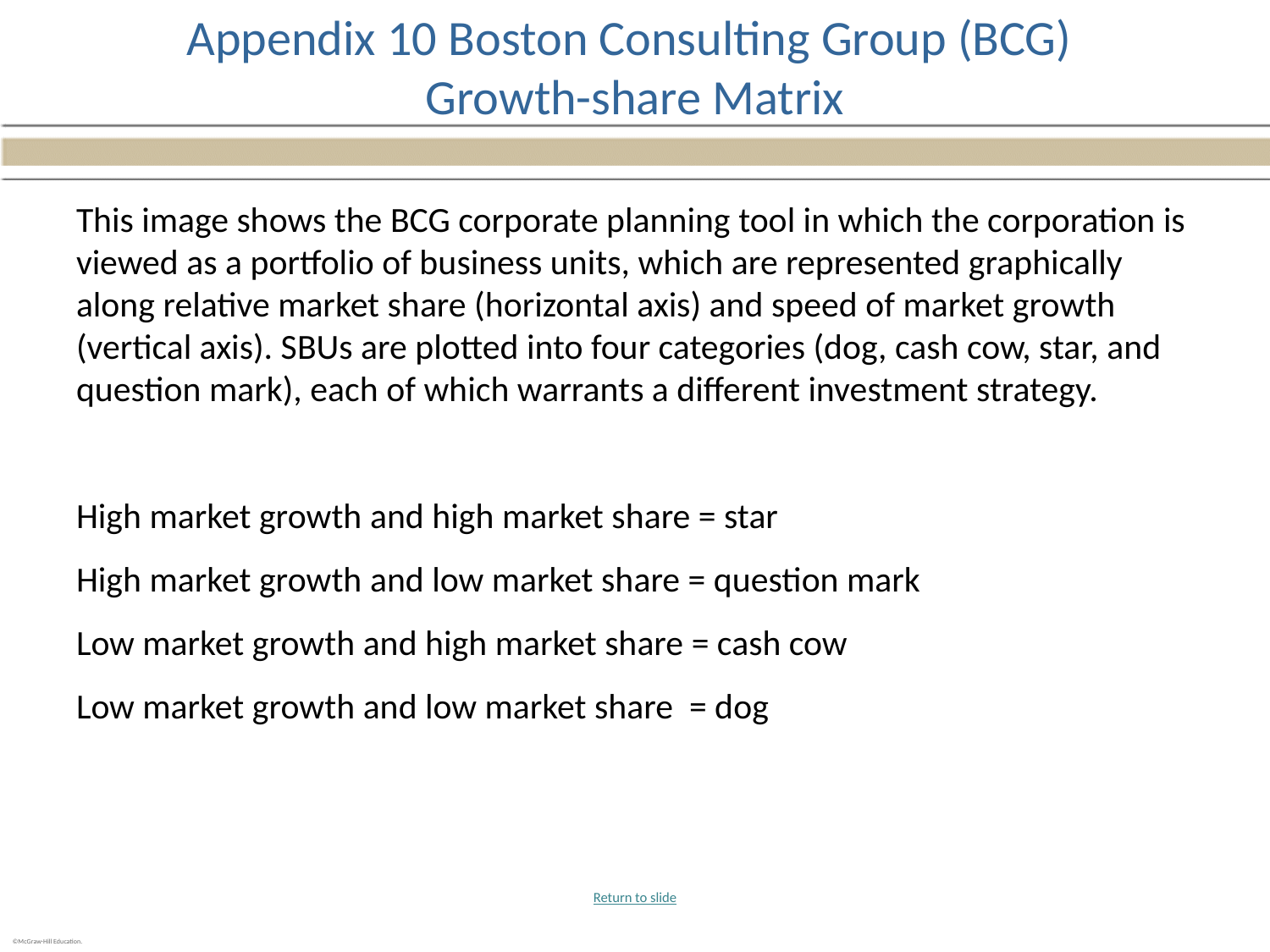

# Appendix 10 Boston Consulting Group (BCG) Growth-share Matrix
This image shows the BCG corporate planning tool in which the corporation is viewed as a portfolio of business units, which are represented graphically along relative market share (horizontal axis) and speed of market growth (vertical axis). SBUs are plotted into four categories (dog, cash cow, star, and question mark), each of which warrants a different investment strategy.

High market growth and high market share = star
High market growth and low market share = question mark
Low market growth and high market share = cash cow
Low market growth and low market share  = dog
Return to slide